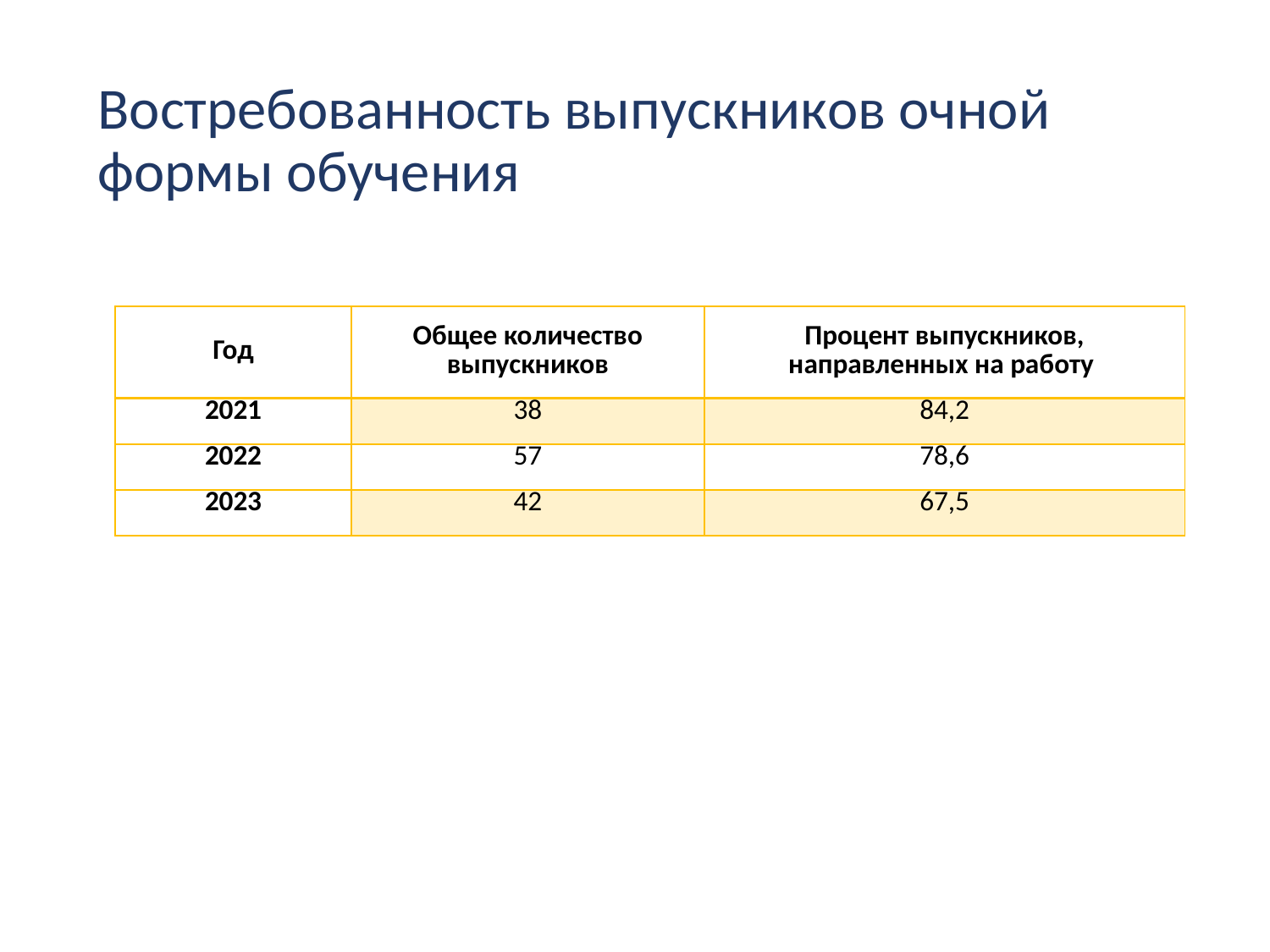

# Востребованность выпускников очной формы обучения
| Год | Общее количество выпускников | Процент выпускников, направленных на работу |
| --- | --- | --- |
| 2021 | 38 | 84,2 |
| 2022 | 57 | 78,6 |
| 2023 | 42 | 67,5 |